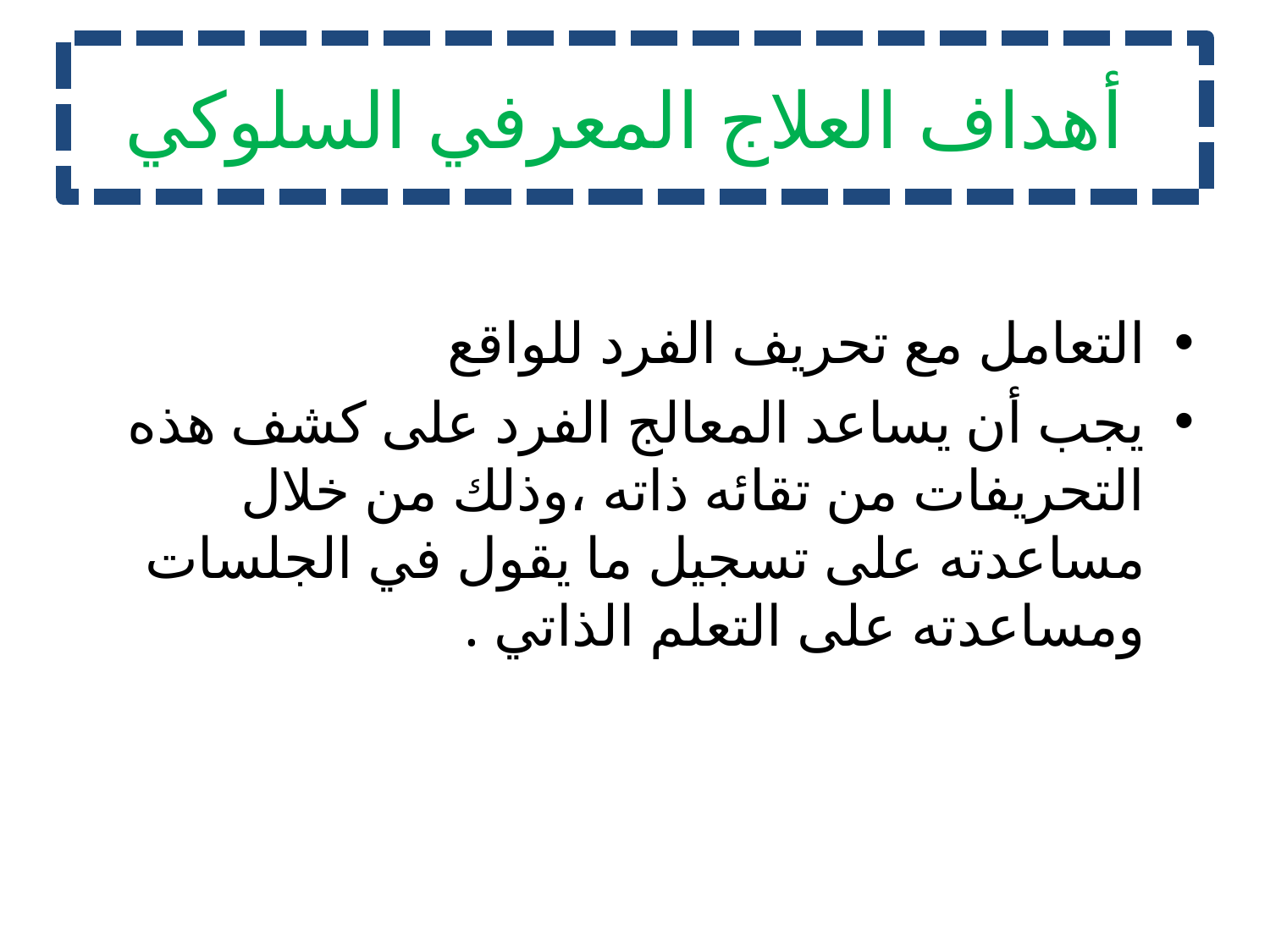

# أهداف العلاج المعرفي السلوكي

التعامل مع تحريف الفرد للواقع
يجب أن يساعد المعالج الفرد على كشف هذه التحريفات من تقائه ذاته ،وذلك من خلال مساعدته على تسجيل ما يقول في الجلسات ومساعدته على التعلم الذاتي .